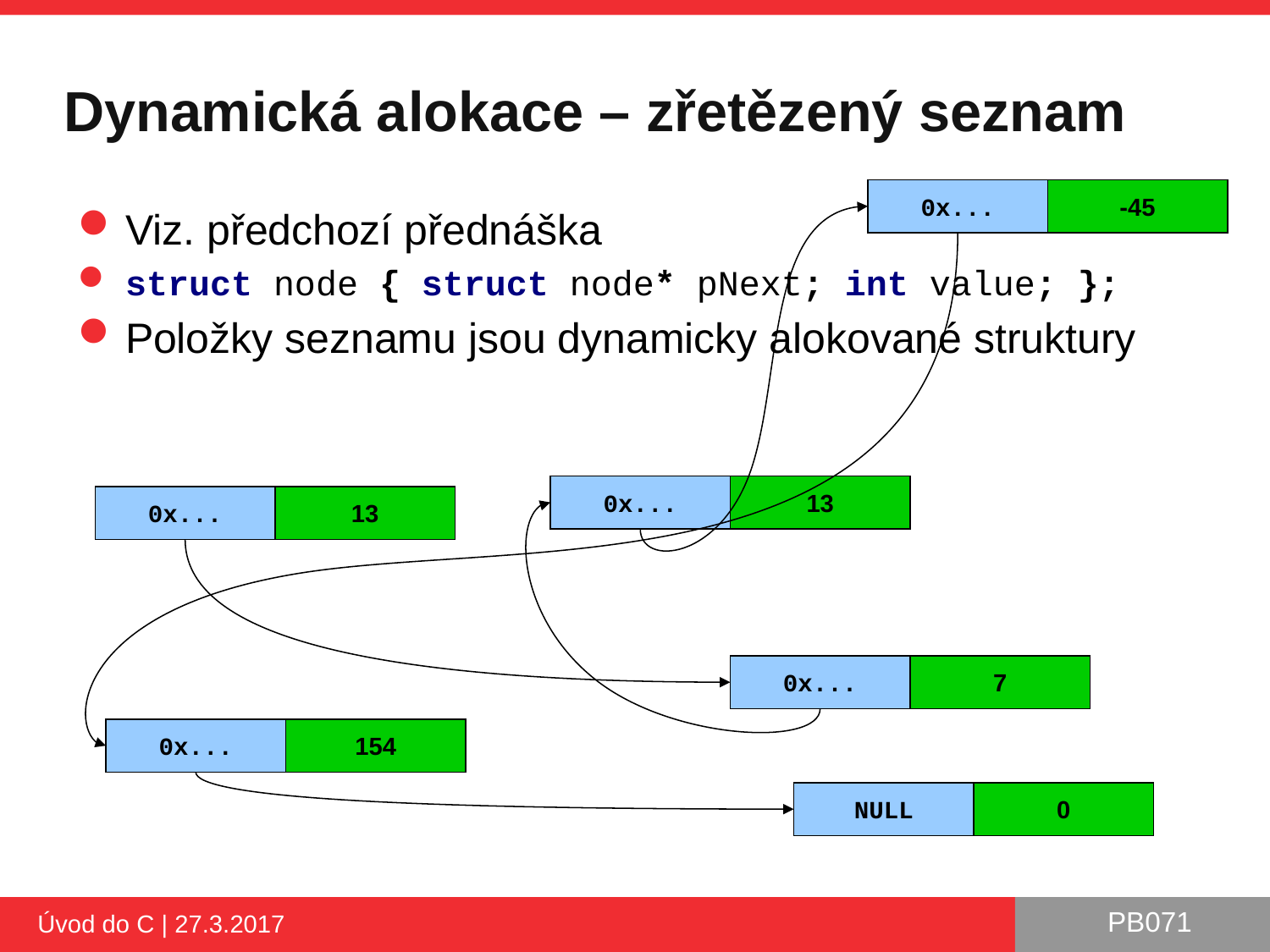

# Dynamická alokace – zřetězený seznam
0x...
-45
Viz. předchozí přednáška
struct node { struct node* pNext; int value; };
Položky seznamu jsou dynamicky alokované struktury

0x...
13
0x...
13
0x...
7
0x...
154
NULL
0
Úvod do C | 27.3.2017